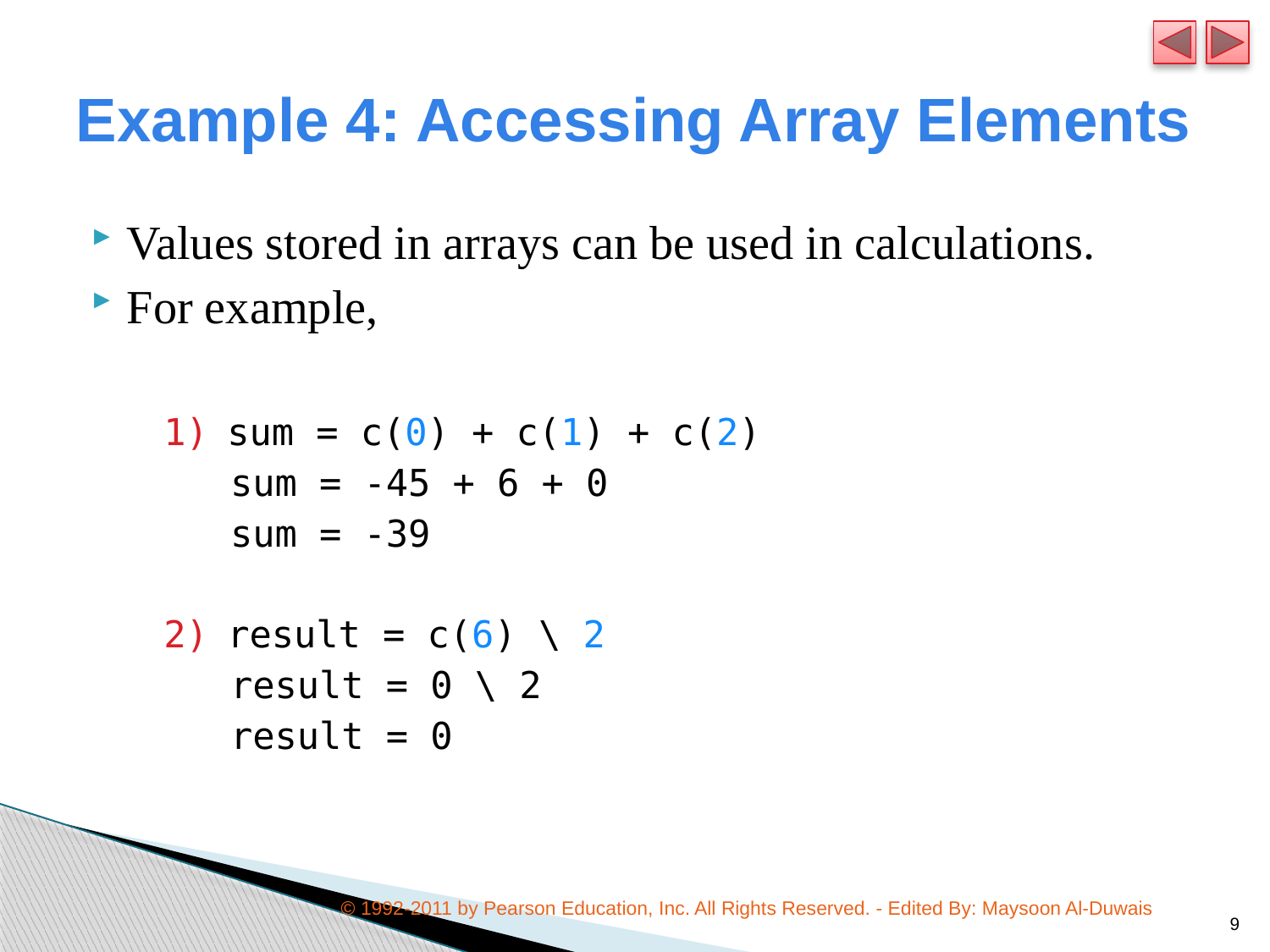

# Example 4: Accessing Array Elements
Values stored in arrays can be used in calculations.
For example,

sum = c(0) + c(1) + c(2)
   sum = -45 + 6 + 0
   sum = -39

result = c(6) \ 2
   result = 0 \ 2
   result = 0
© 1992-2011 by Pearson Education, Inc. All Rights Reserved. - Edited By: Maysoon Al-Duwais
9